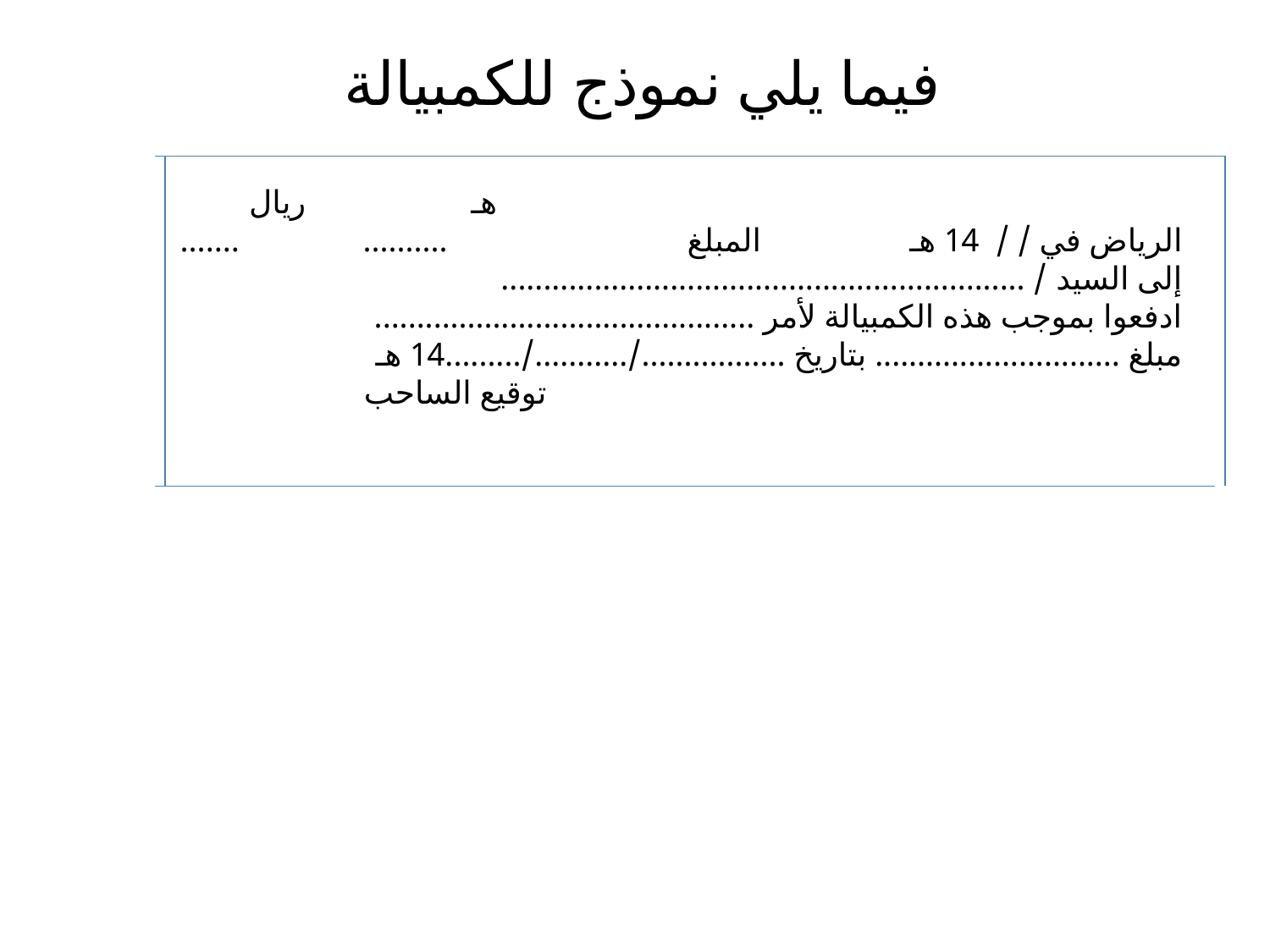

# فيما يلي نموذج للكمبيالة
                                                                                   هـ                    ريال
الرياض في / /  14 هـ                  المبلغ                             ..........               .......
إلى السيد / ..............................................................
ادفعوا بموجب هذه الكمبيالة لأمر .............................................
مبلغ ............................. بتاريخ ................./.........../.........14 هـ
                                                                             توقيع الساحب